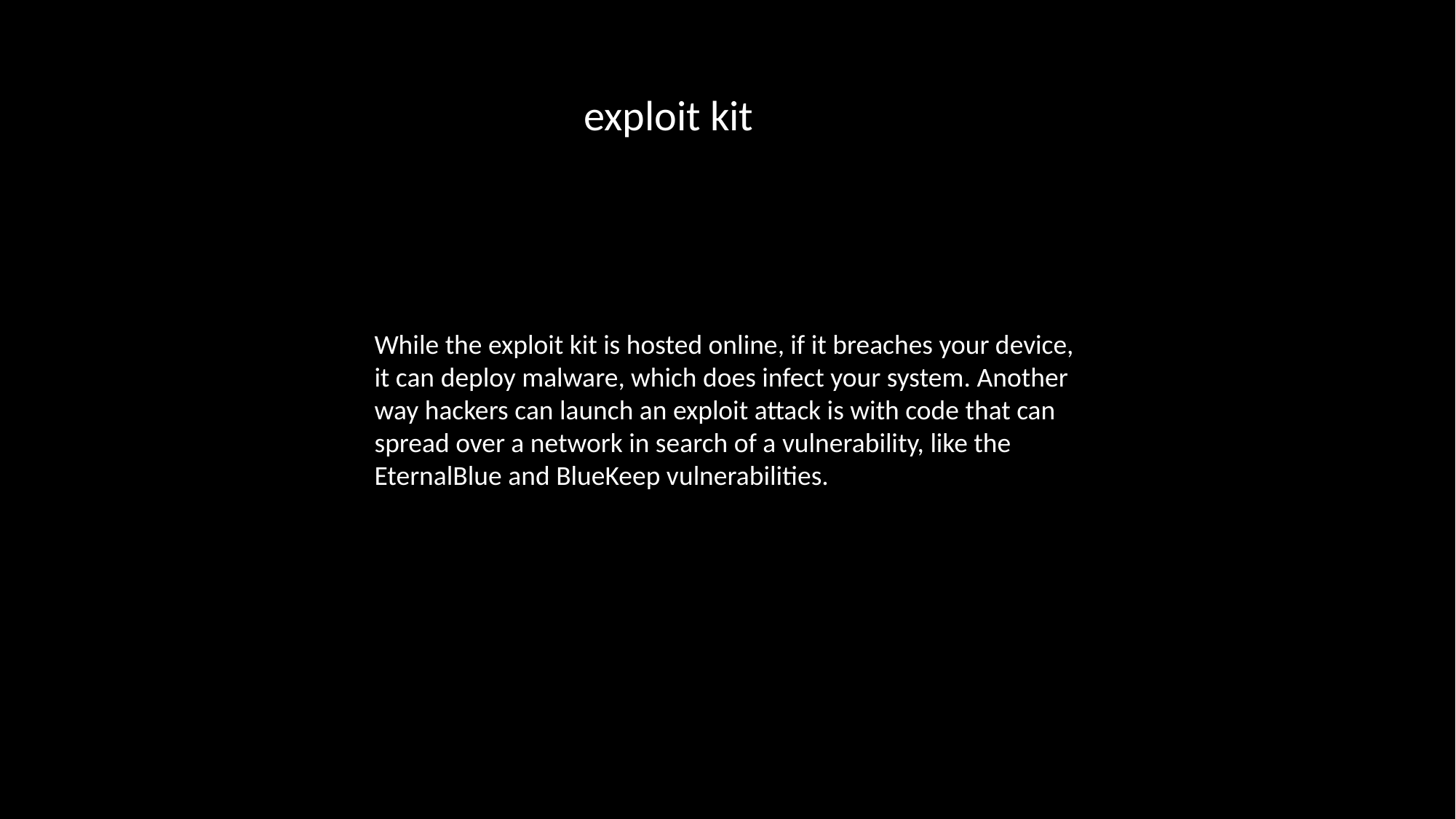

exploit kit
While the exploit kit is hosted online, if it breaches your device, it can deploy malware, which does infect your system. Another way hackers can launch an exploit attack is with code that can spread over a network in search of a vulnerability, like the EternalBlue and BlueKeep vulnerabilities.